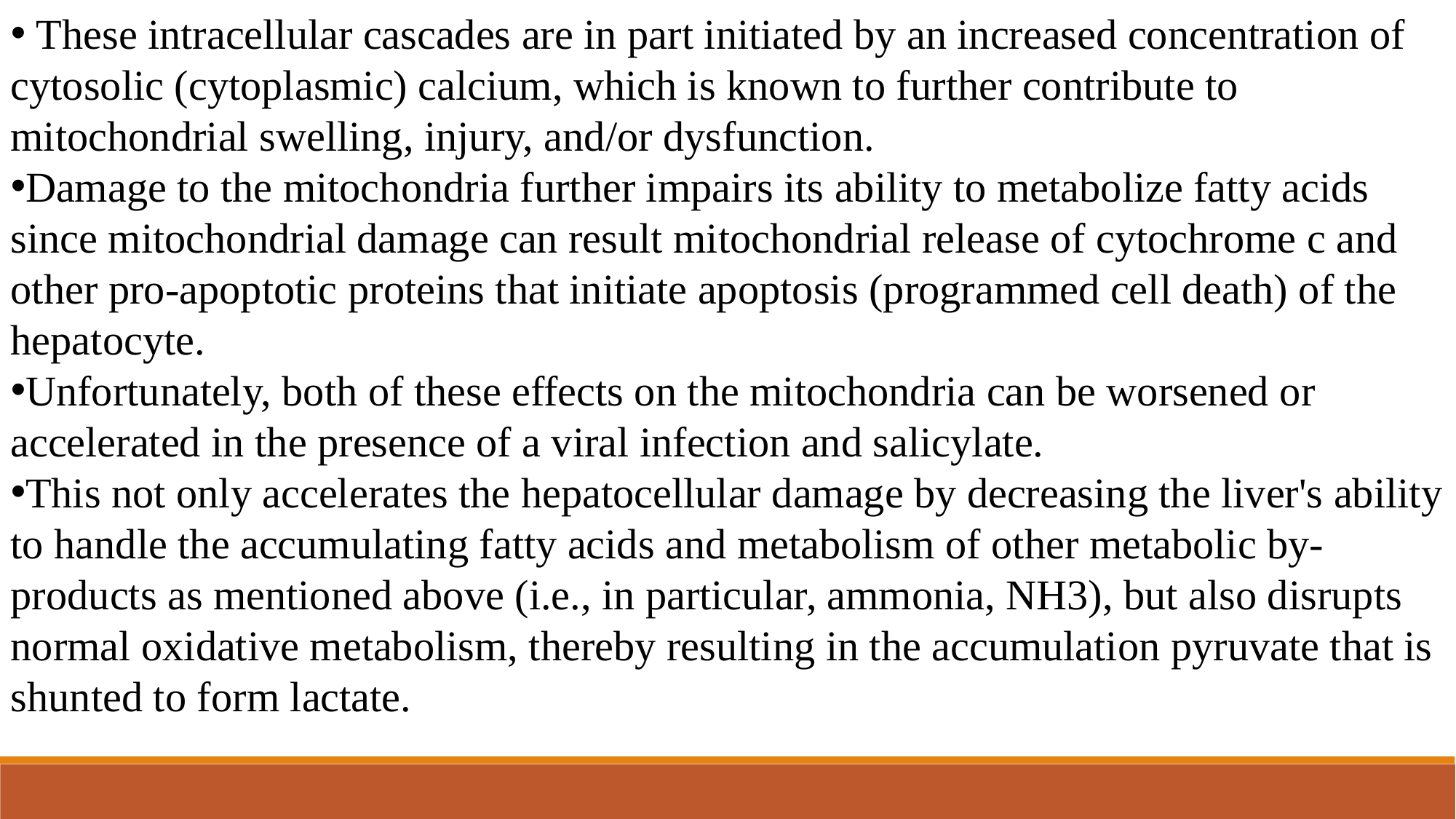

These intracellular cascades are in part initiated by an increased concentration of cytosolic (cytoplasmic) calcium, which is known to further contribute to mitochondrial swelling, injury, and/or dysfunction.
Damage to the mitochondria further impairs its ability to metabolize fatty acids since mitochondrial damage can result mitochondrial release of cytochrome c and other pro-apoptotic proteins that initiate apoptosis (programmed cell death) of the hepatocyte.
Unfortunately, both of these effects on the mitochondria can be worsened or accelerated in the presence of a viral infection and salicylate.
This not only accelerates the hepatocellular damage by decreasing the liver's ability to handle the accumulating fatty acids and metabolism of other metabolic by-products as mentioned above (i.e., in particular, ammonia, NH3), but also disrupts normal oxidative metabolism, thereby resulting in the accumulation pyruvate that is shunted to form lactate.